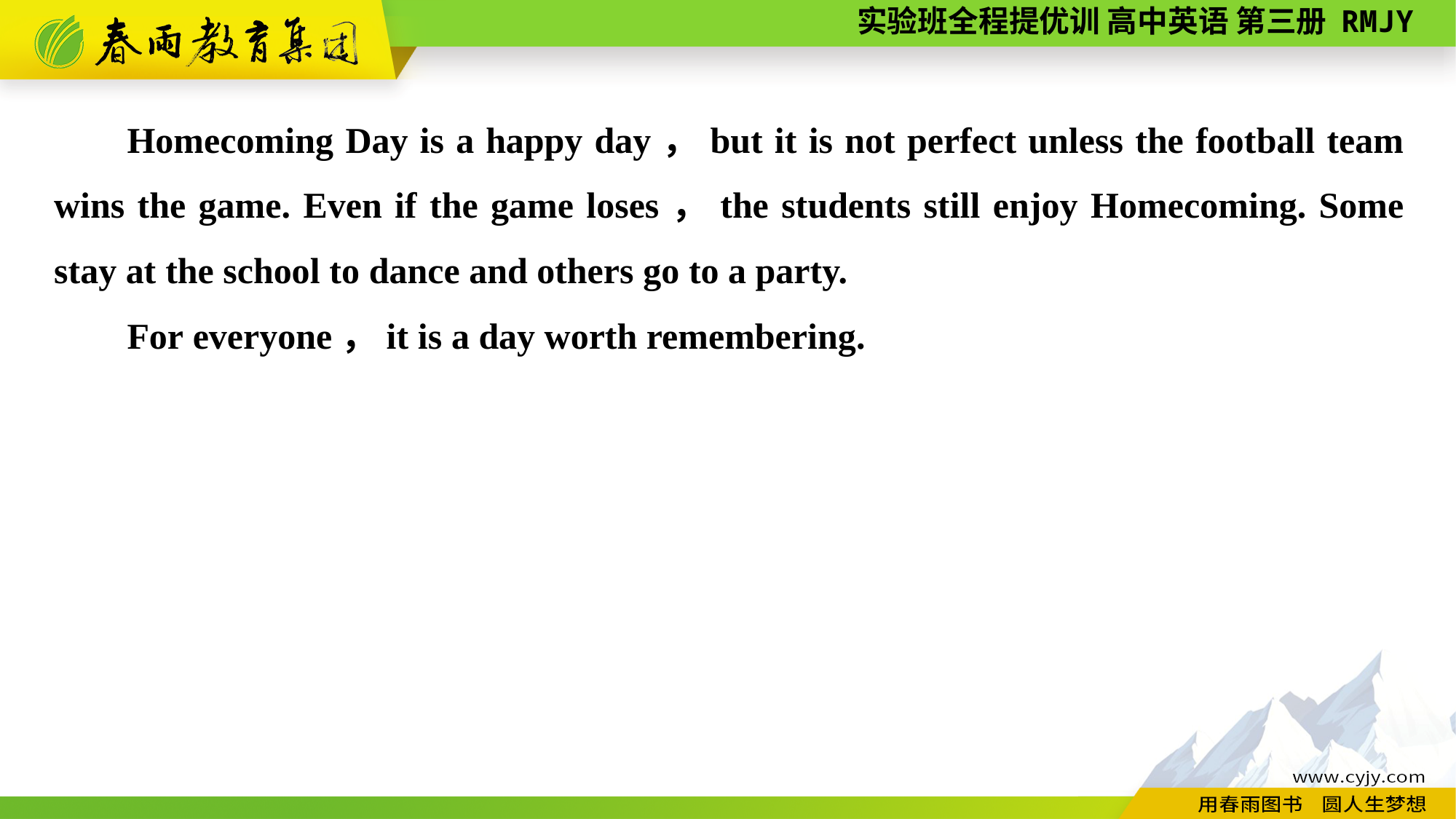

Homecoming Day is a happy day，but it is not perfect unless the football team wins the game. Even if the game loses，the students still enjoy Homecoming. Some stay at the school to dance and others go to a party.
For everyone，it is a day worth remembering.